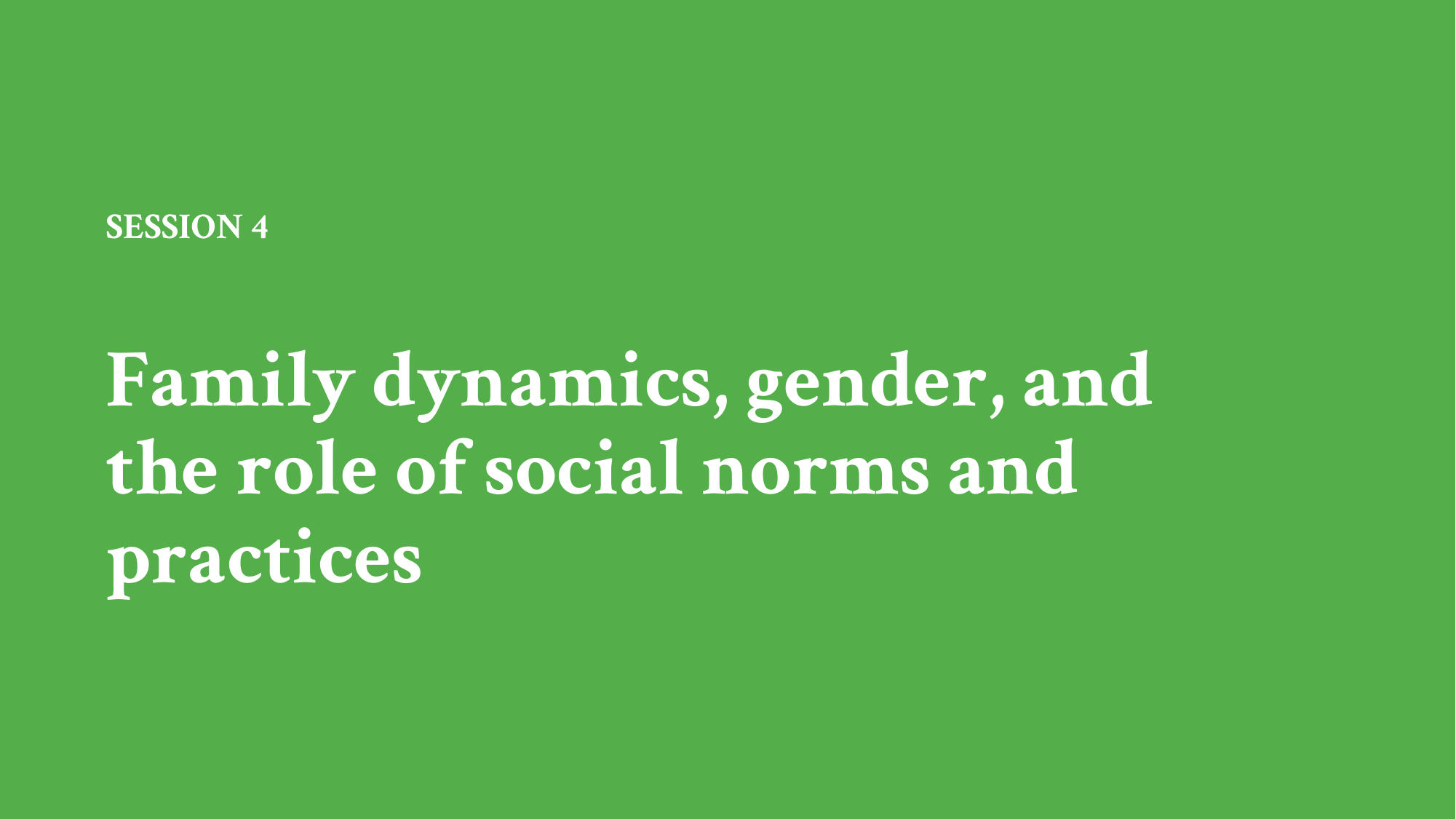

# SESSION 4 Family dynamics, gender, and the role of social norms and practices